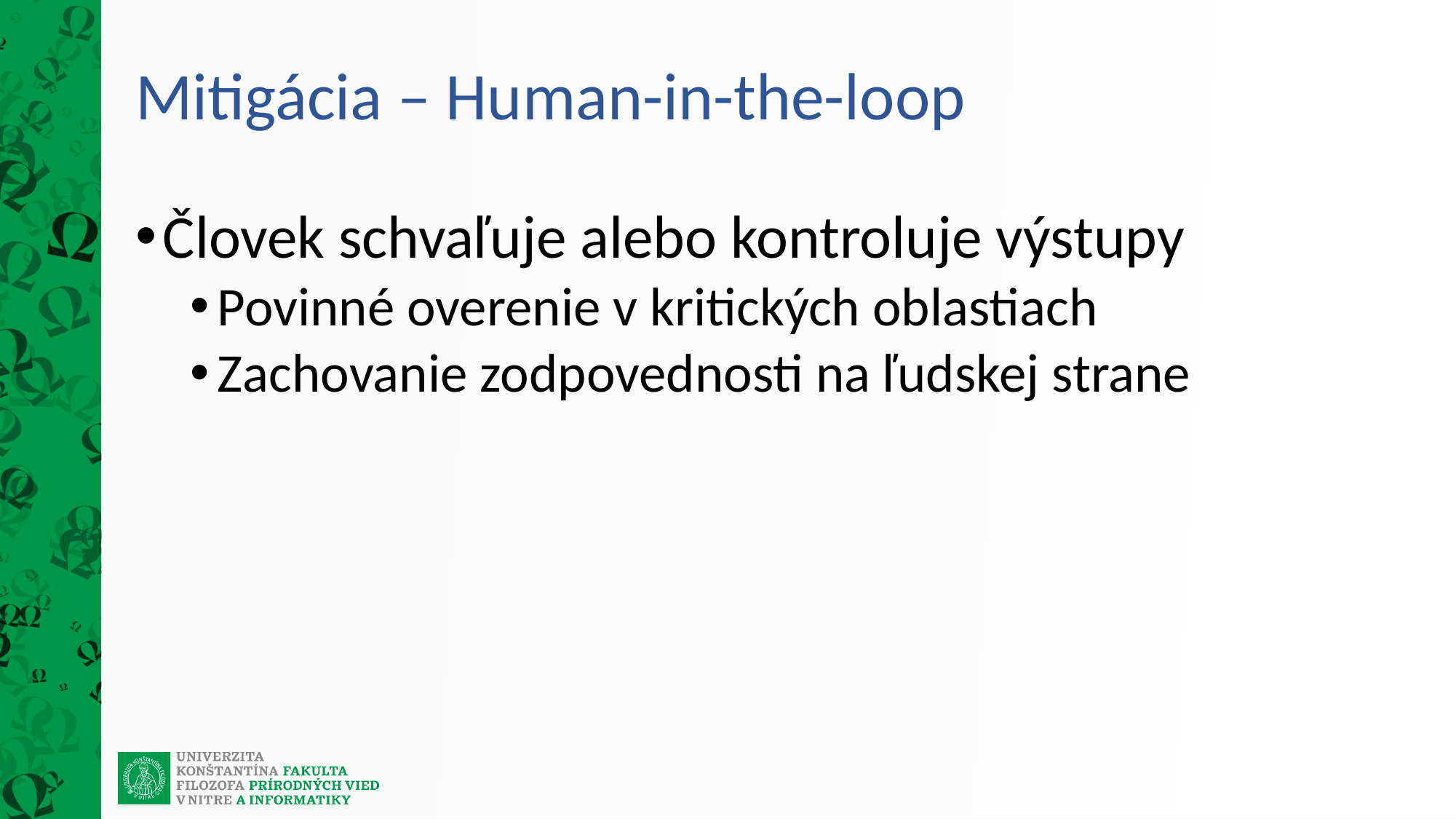

# Mitigácia – Human-in-the-loop
Človek schvaľuje alebo kontroluje výstupy
Povinné overenie v kritických oblastiach
Zachovanie zodpovednosti na ľudskej strane